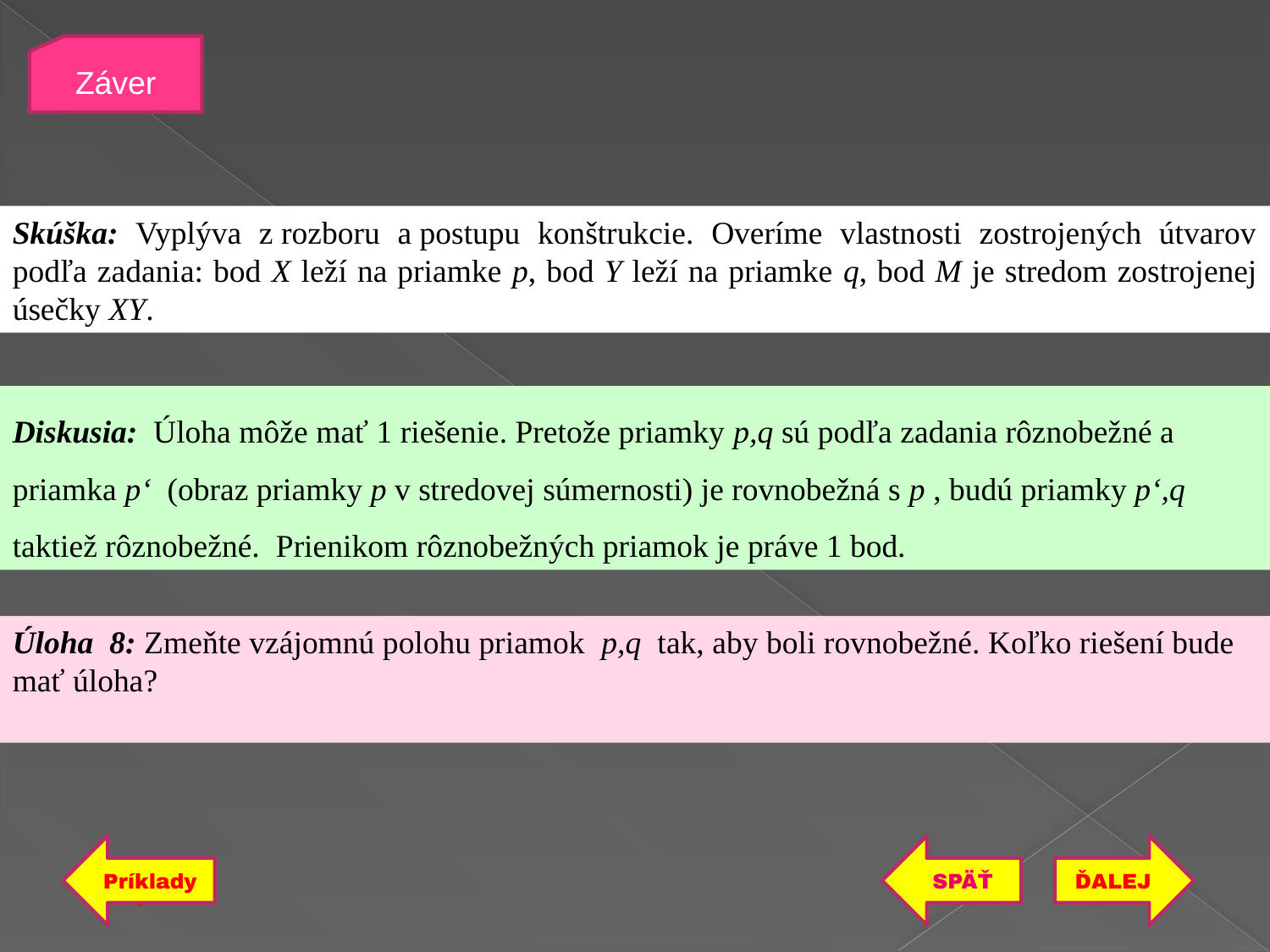

Záver
Záver
Skúška: Vyplýva z rozboru a postupu konštrukcie. Overíme vlastnosti zostrojených útvarov podľa zadania: bod X leží na priamke p, bod Y leží na priamke q, bod M je stredom zostrojenej úsečky XY.
Diskusia:  Úloha môže mať 1 riešenie. Pretože priamky p,q sú podľa zadania rôznobežné a  priamka p‘  (obraz priamky p v stredovej súmernosti) je rovnobežná s p , budú priamky p‘,q taktiež rôznobežné.  Prienikom rôznobežných priamok je práve 1 bod.
Úloha  8: Zmeňte vzájomnú polohu priamok  p,q  tak, aby boli rovnobežné. Koľko riešení bude mať úloha?

Príklady
Príklady
späť
ĎALEJ
ĎALEJ